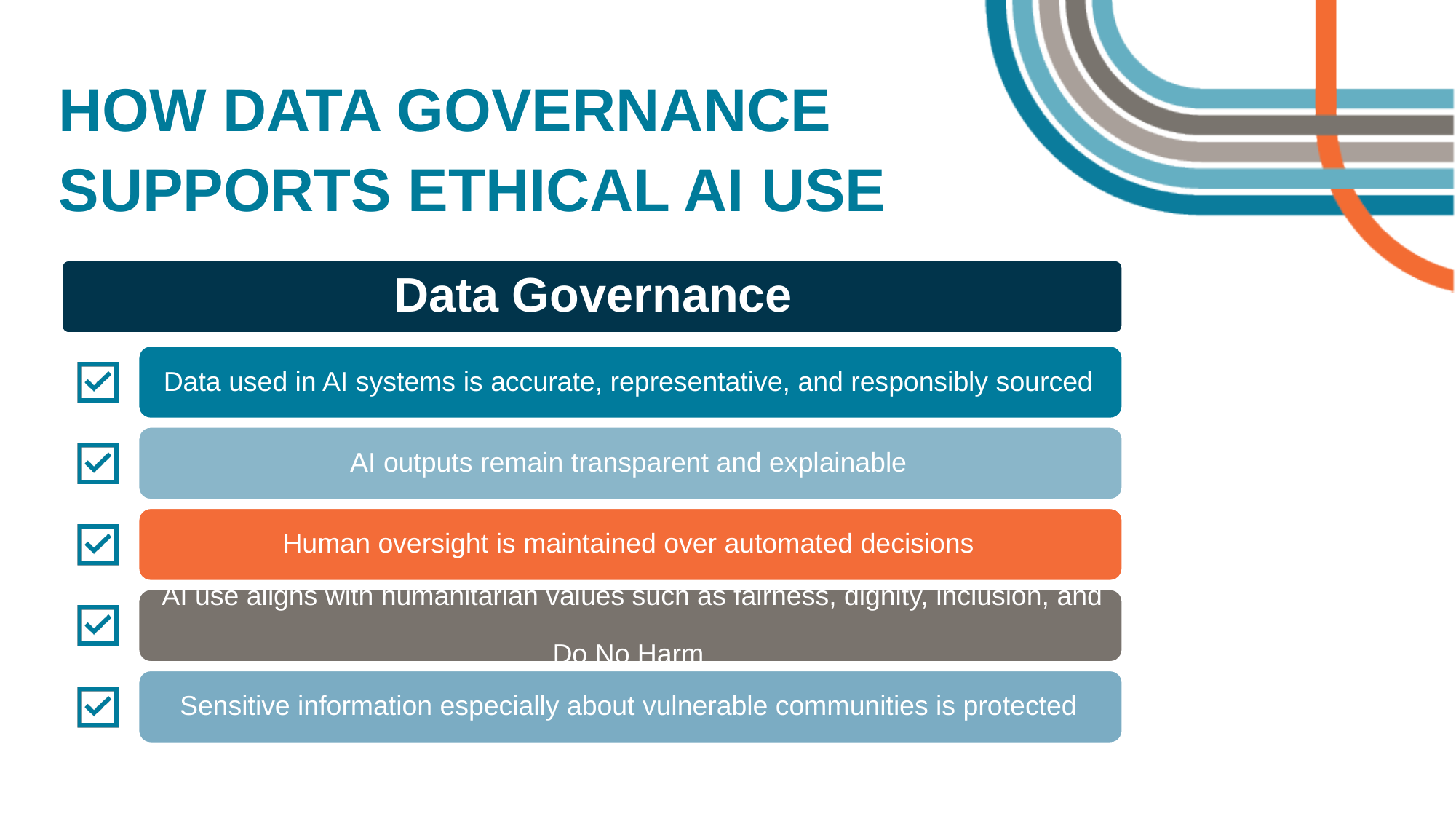

HOW DATA GOVERNANCE SUPPORTS ETHICAL AI USE
Data Governance
Data used in AI systems is accurate, representative, and responsibly sourced
AI outputs remain transparent and explainable
Human oversight is maintained over automated decisions
AI use aligns with humanitarian values such as fairness, dignity, inclusion, and
Do No Harm
Sensitive information especially about vulnerable communities is protected